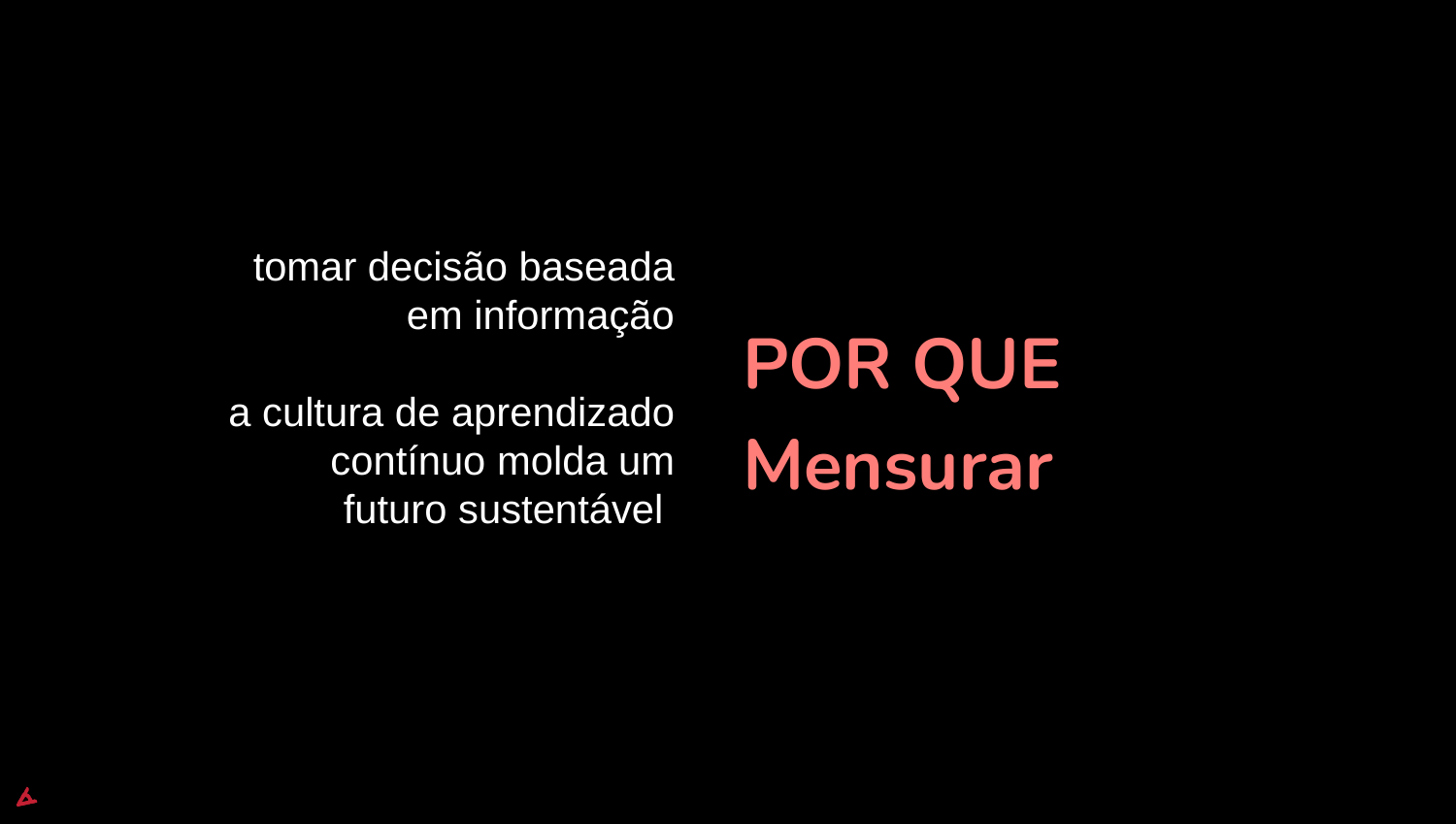

tomar decisão baseada em informação

a cultura de aprendizado contínuo molda um futuro sustentável
POR QUE
Mensurar